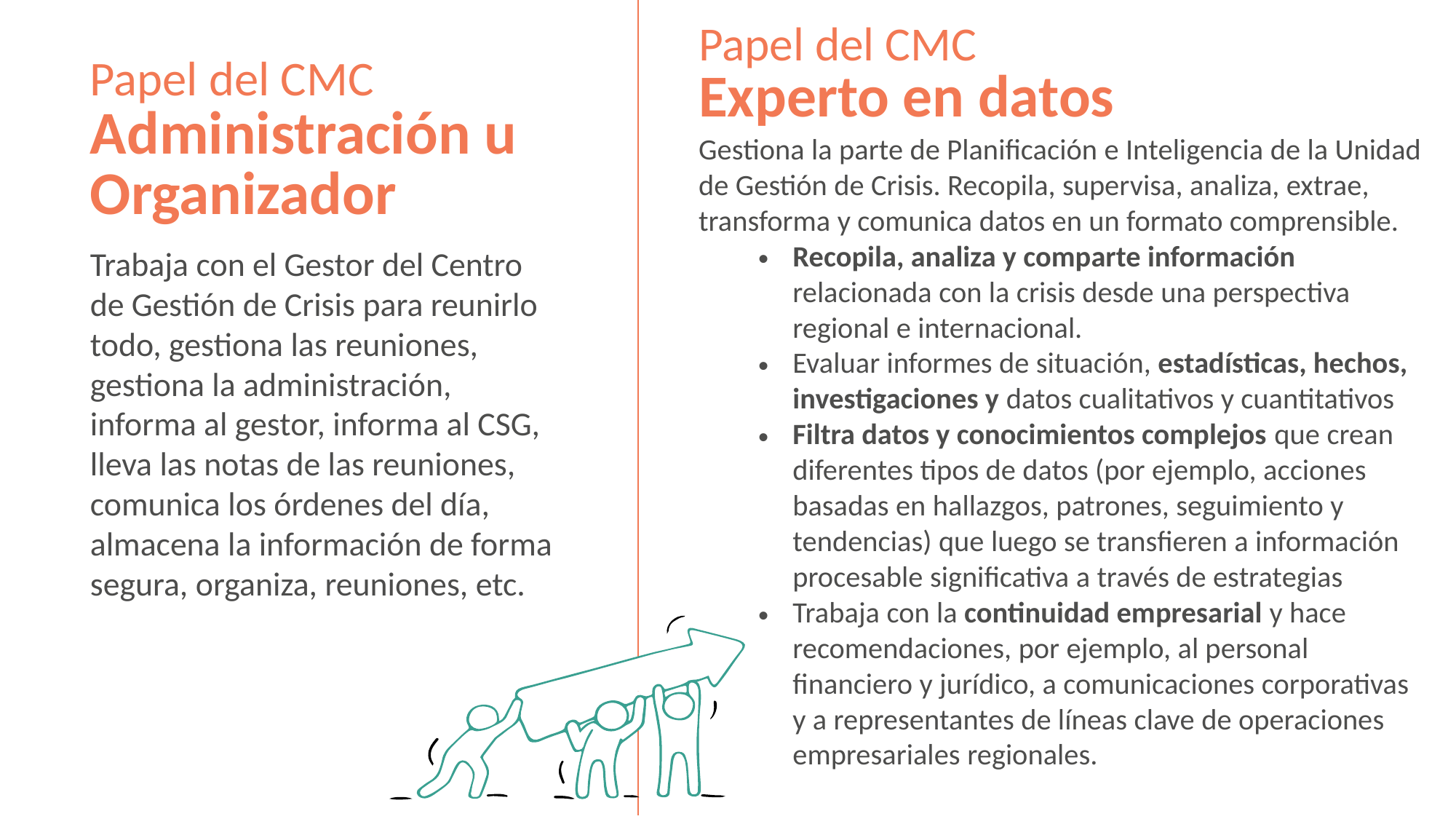

Papel del CMC
Experto en datos
Gestiona la parte de Planificación e Inteligencia de la Unidad de Gestión de Crisis. Recopila, supervisa, analiza, extrae, transforma y comunica datos en un formato comprensible.
Recopila, analiza y comparte información relacionada con la crisis desde una perspectiva regional e internacional.
Evaluar informes de situación, estadísticas, hechos, investigaciones y datos cualitativos y cuantitativos
Filtra datos y conocimientos complejos que crean diferentes tipos de datos (por ejemplo, acciones basadas en hallazgos, patrones, seguimiento y tendencias) que luego se transfieren a información procesable significativa a través de estrategias
Trabaja con la continuidad empresarial y hace recomendaciones, por ejemplo, al personal financiero y jurídico, a comunicaciones corporativas y a representantes de líneas clave de operaciones empresariales regionales.

Papel del CMC Administración u Organizador
Trabaja con el Gestor del Centro de Gestión de Crisis para reunirlo todo, gestiona las reuniones, gestiona la administración, informa al gestor, informa al CSG, lleva las notas de las reuniones, comunica los órdenes del día, almacena la información de forma segura, organiza, reuniones, etc.